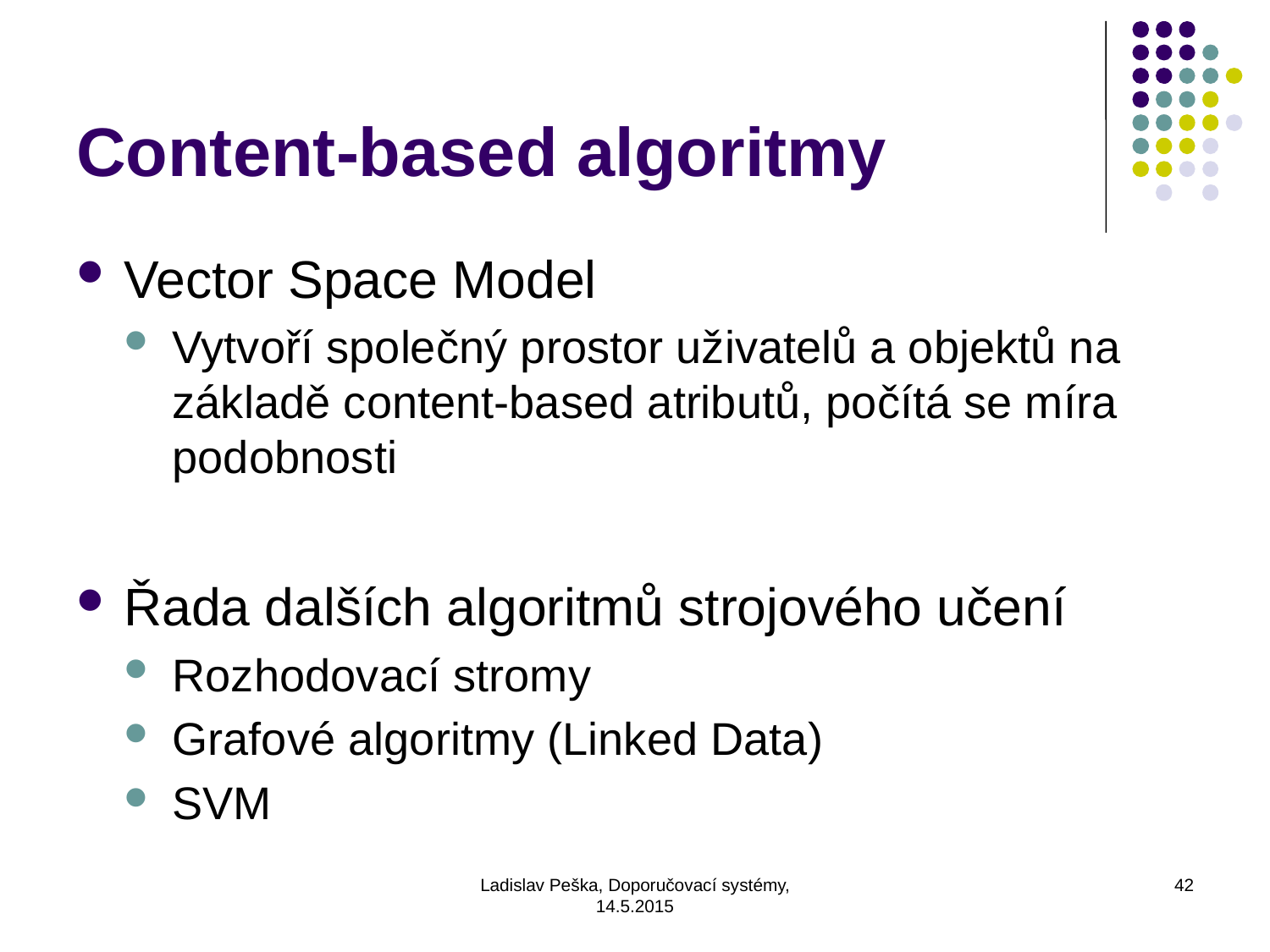

# Content-based algoritmy
Vector Space Model
Vytvoří společný prostor uživatelů a objektů na základě content-based atributů, počítá se míra podobnosti

Řada dalších algoritmů strojového učení
Rozhodovací stromy
Grafové algoritmy (Linked Data)
SVM

Ladislav Peška, Doporučovací systémy, 14.5.2015
42